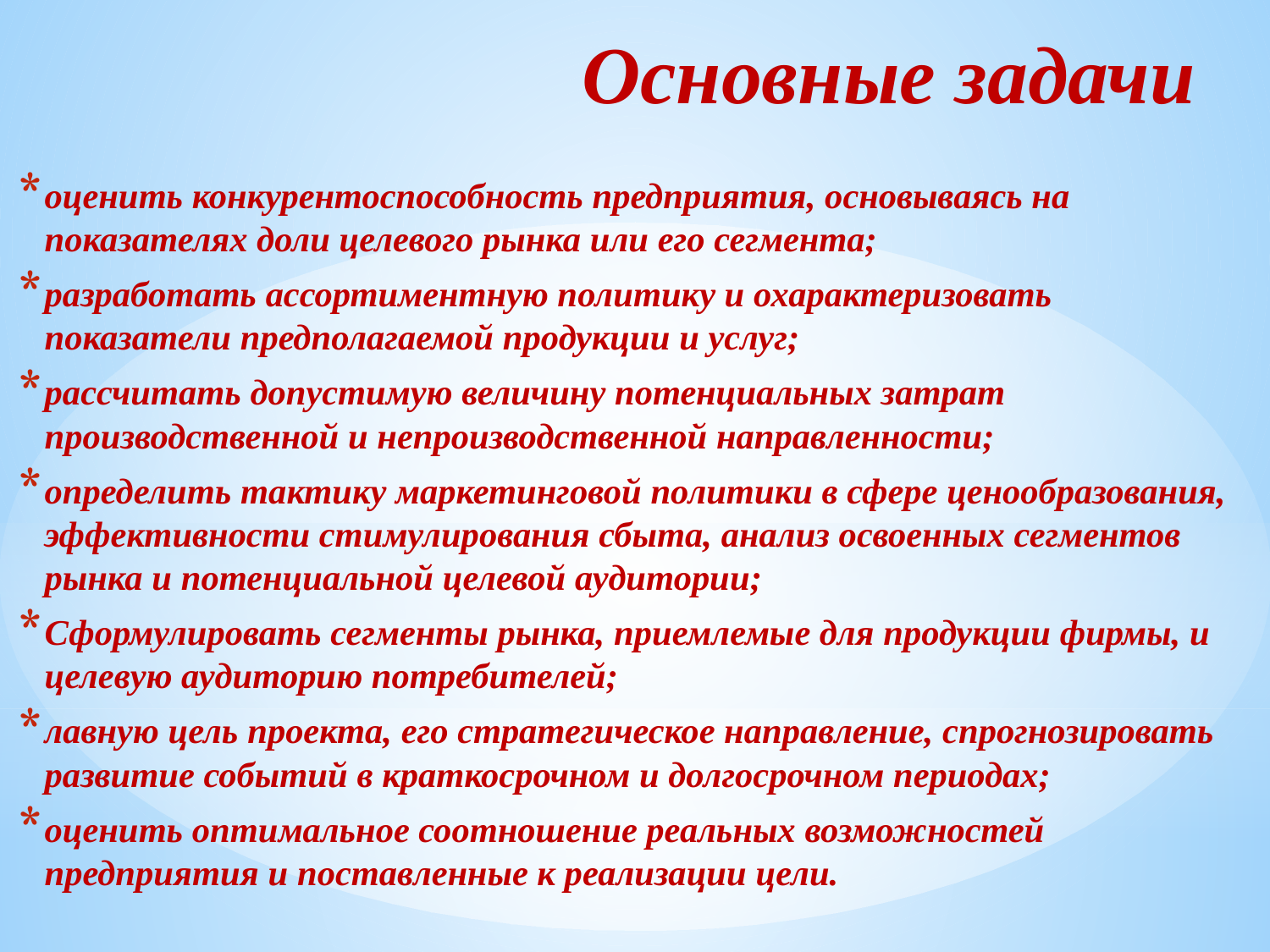

# Основные задачи
оценить конкурентоспособность предприятия, основываясь на показателях доли целевого рынка или его сегмента;
разработать ассортиментную политику и охарактеризовать показатели предполагаемой продукции и услуг;
рассчитать допустимую величину потенциальных затрат производственной и непроизводственной направленности;
определить тактику маркетинговой политики в сфере ценообразования, эффективности стимулирования сбыта, анализ освоенных сегментов рынка и потенциальной целевой аудитории;
Сформулировать сегменты рынка, приемлемые для продукции фирмы, и целевую аудиторию потребителей;
лавную цель проекта, его стратегическое направление, спрогнозировать развитие событий в краткосрочном и долгосрочном периодах;
оценить оптимальное соотношение реальных возможностей предприятия и поставленные к реализации цели.